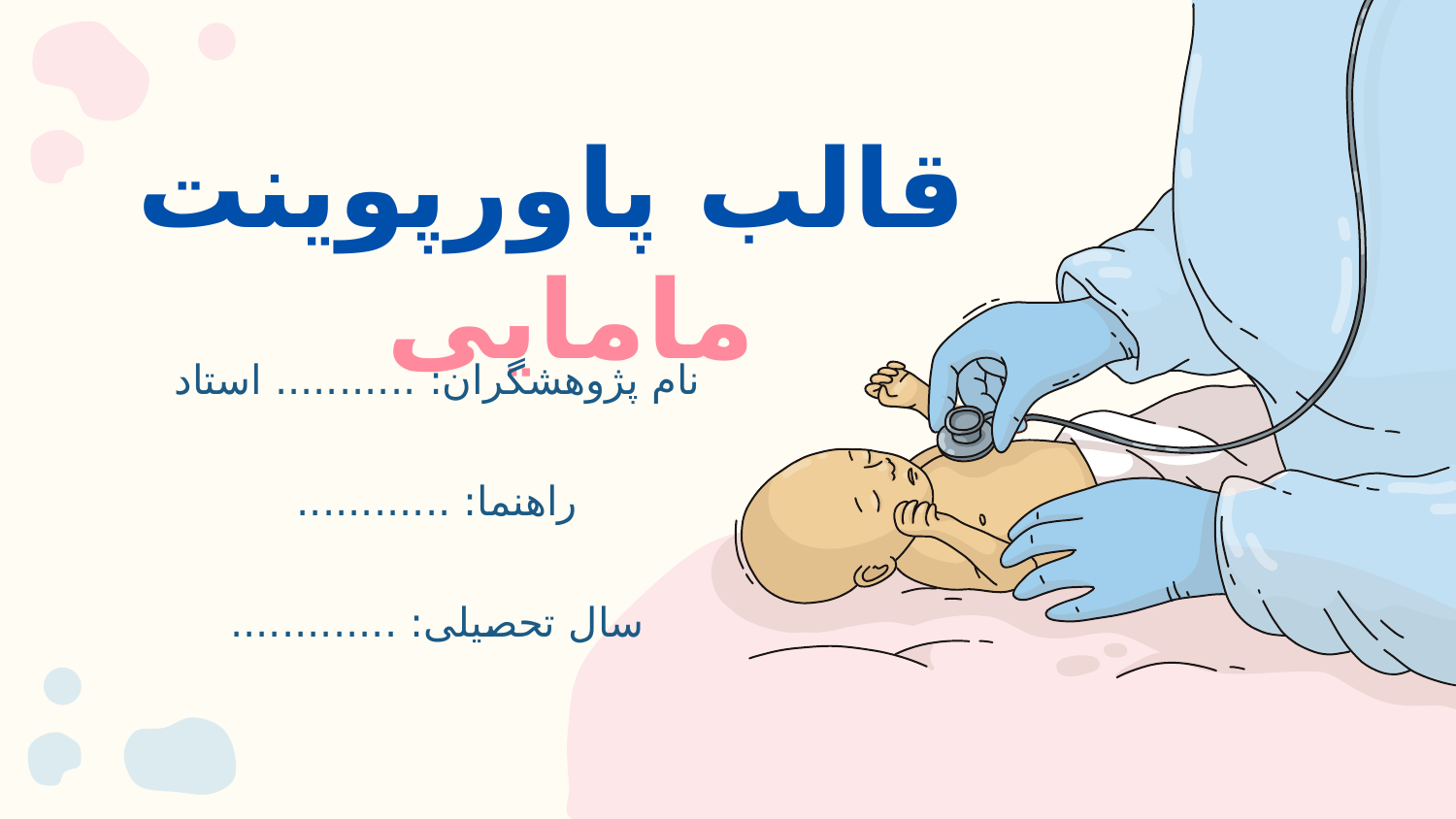

قالب پاورپوینت مامایی
نام پژوهشگران: ........... استاد راهنما: ............
سال تحصیلی: .............